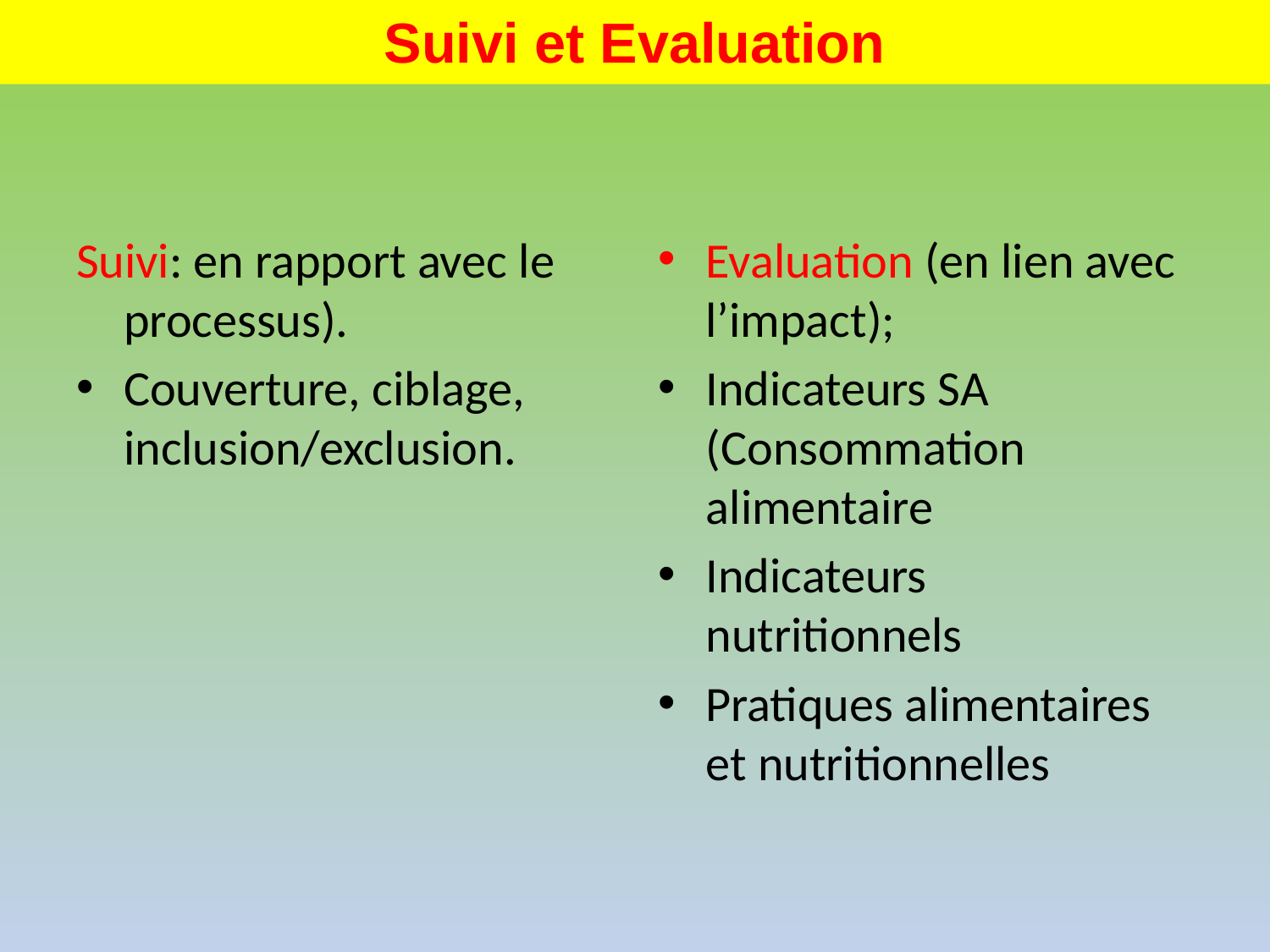

# Suivi et Evaluation
Suivi: en rapport avec le processus).
Couverture, ciblage, inclusion/exclusion.

Evaluation (en lien avec l’impact);
Indicateurs SA (Consommation alimentaire
Indicateurs nutritionnels
Pratiques alimentaires et nutritionnelles